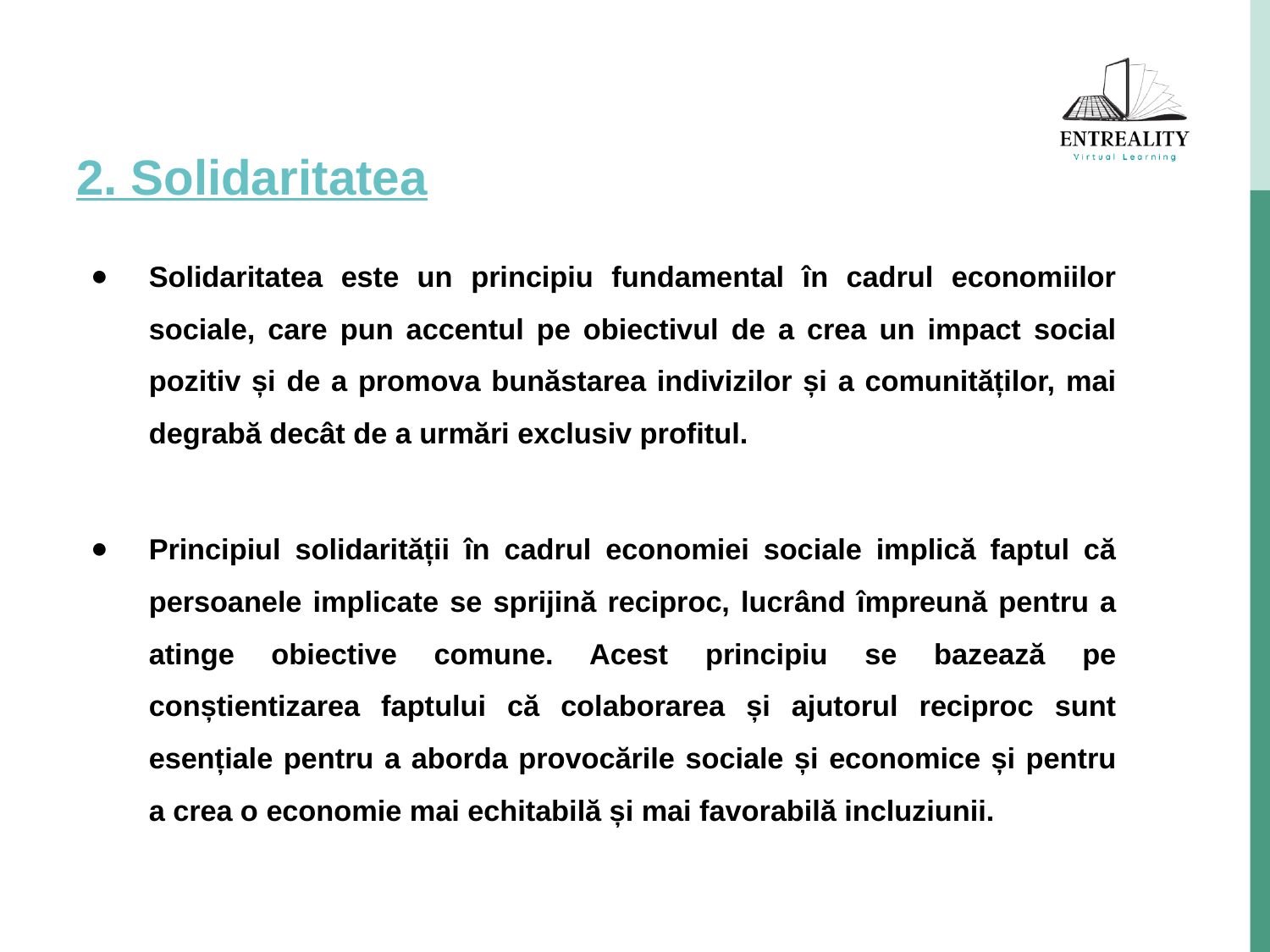

# 2. Solidaritatea
Solidaritatea este un principiu fundamental în cadrul economiilor sociale, care pun accentul pe obiectivul de a crea un impact social pozitiv și de a promova bunăstarea indivizilor și a comunităților, mai degrabă decât de a urmări exclusiv profitul.

Principiul solidarității în cadrul economiei sociale implică faptul că persoanele implicate se sprijină reciproc, lucrând împreună pentru a atinge obiective comune. Acest principiu se bazează pe conștientizarea faptului că colaborarea și ajutorul reciproc sunt esențiale pentru a aborda provocările sociale și economice și pentru a crea o economie mai echitabilă și mai favorabilă incluziunii.